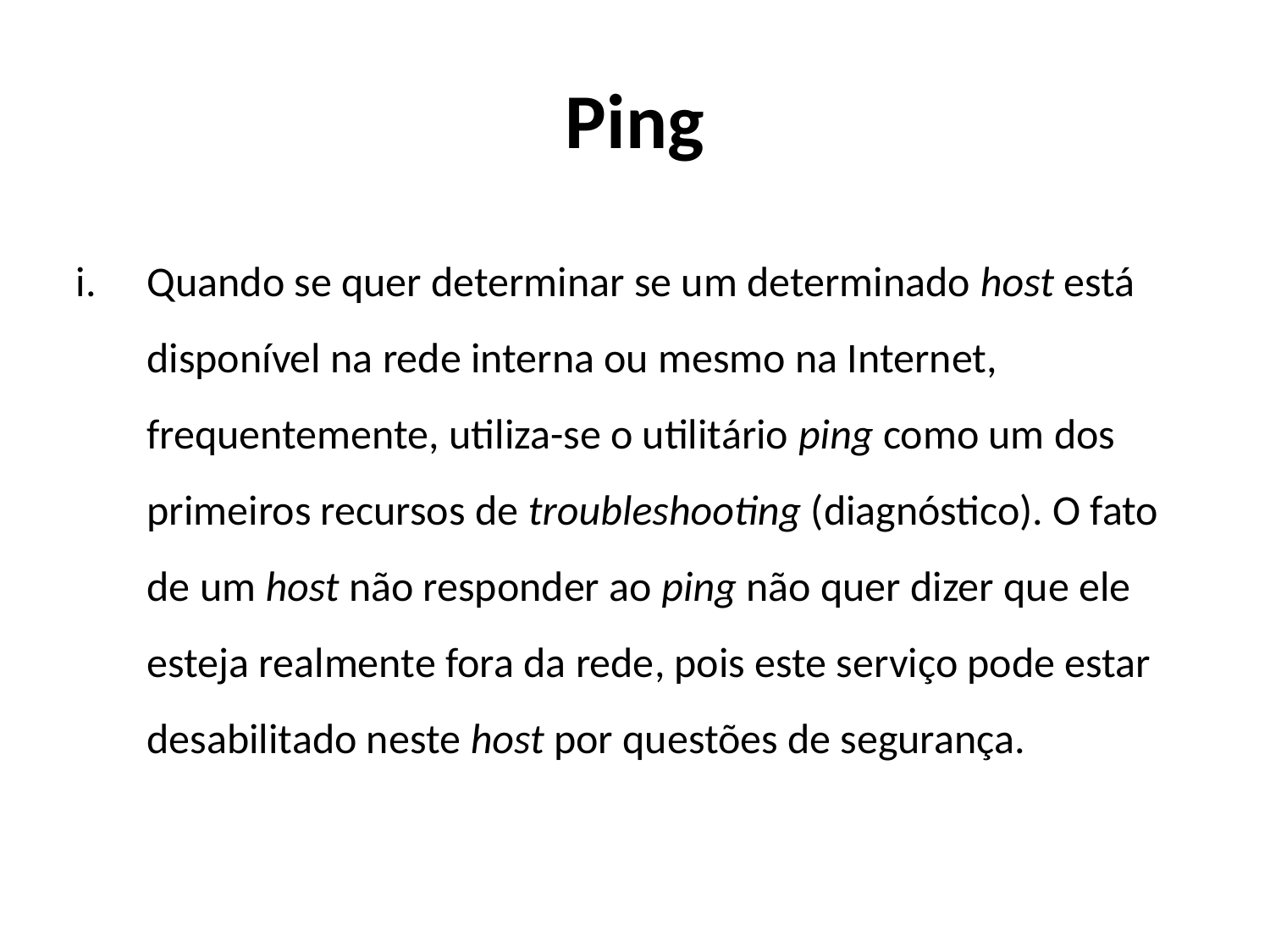

Ping
Quando se quer determinar se um determinado host está disponível na rede interna ou mesmo na Internet, frequentemente, utiliza-se o utilitário ping como um dos primeiros recursos de troubleshooting (diagnóstico). O fato de um host não responder ao ping não quer dizer que ele esteja realmente fora da rede, pois este serviço pode estar desabilitado neste host por questões de segurança.